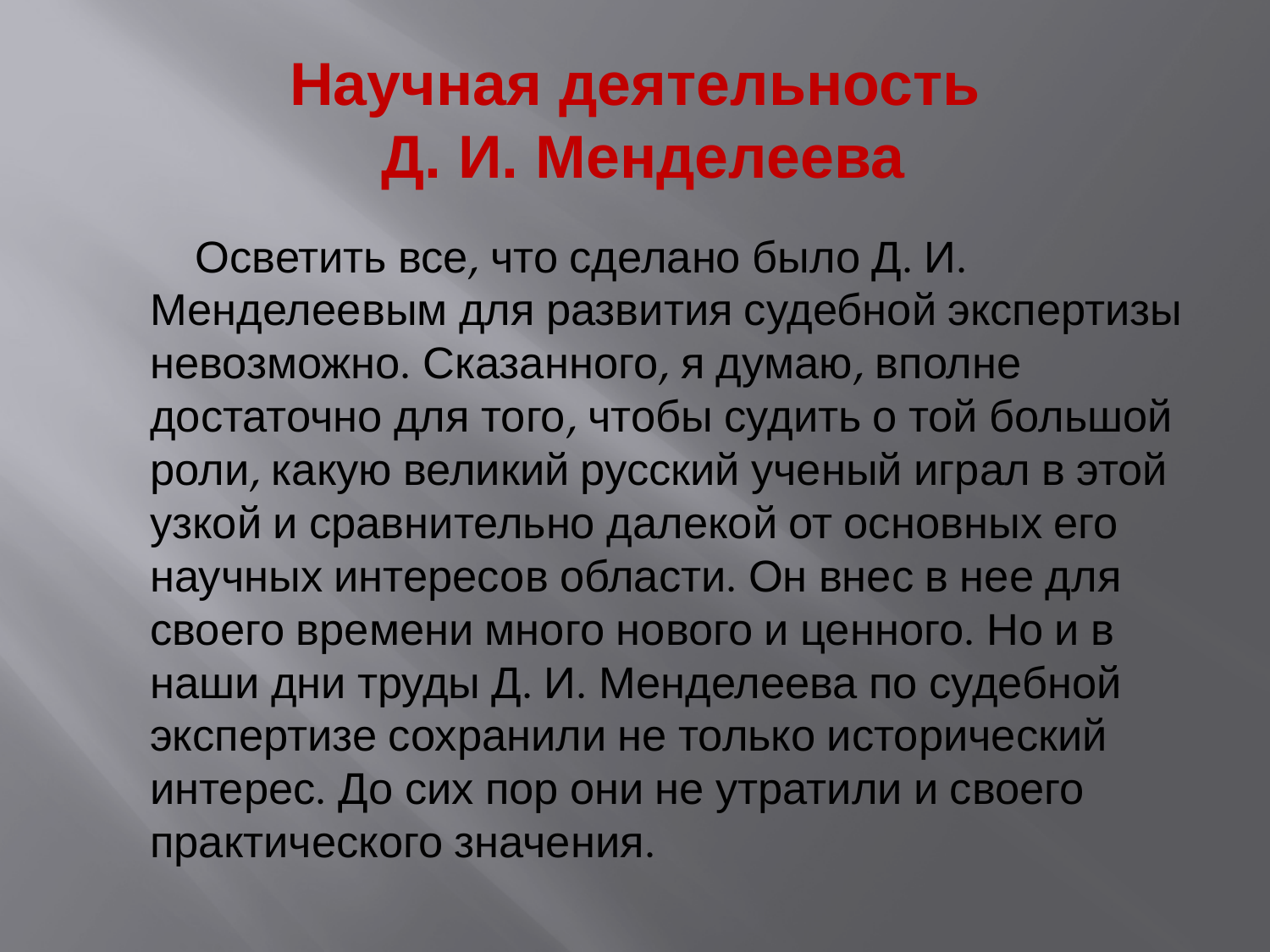

# Научная деятельность Д. И. Менделеева
         Осветить все, что сделано было Д. И. Менделеевым для развития судебной экспертизы невозможно. Сказанного, я думаю, вполне достаточно для того, чтобы судить о той большой роли, какую великий русский ученый играл в этой узкой и сравнительно далекой от основных его научных интересов области. Он внес в нее для своего времени много нового и ценного. Но и в наши дни труды Д. И. Менделеева по судебной экспертизе сохранили не только исторический интерес. До сих пор они не утратили и своего практического значения.